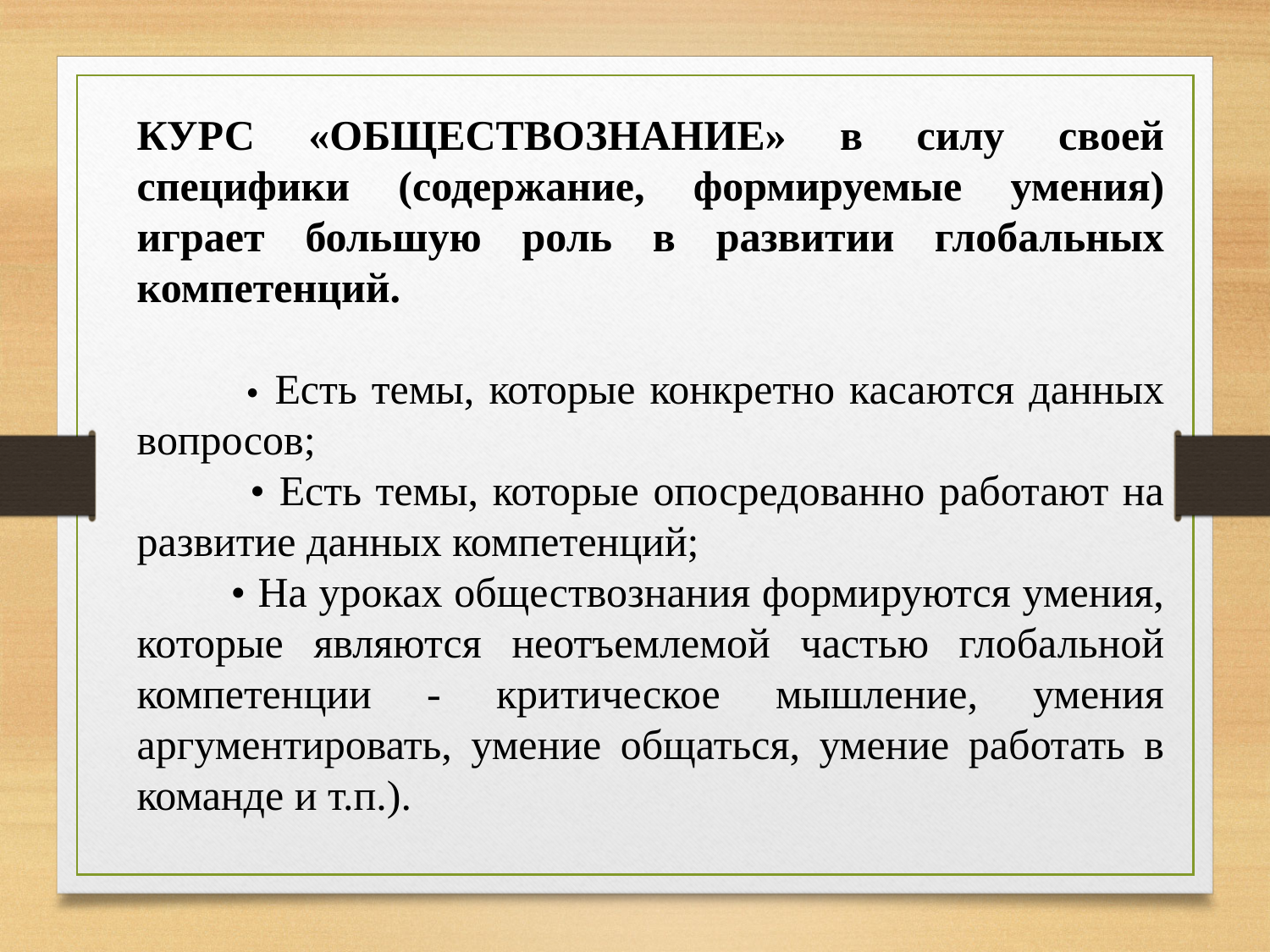

КУРС «ОБЩЕСТВОЗНАНИЕ» в силу своей специфики (содержание, формируемые умения) играет большую роль в развитии глобальных компетенций.

        • Есть темы, которые конкретно касаются данных вопросов;
        • Есть темы, которые опосредованно работают на развитие данных компетенций;
        • На уроках обществознания формируются умения, которые являются неотъемлемой частью глобальной компетенции - критическое мышление, умения аргументировать, умение общаться, умение работать в команде и т.п.).